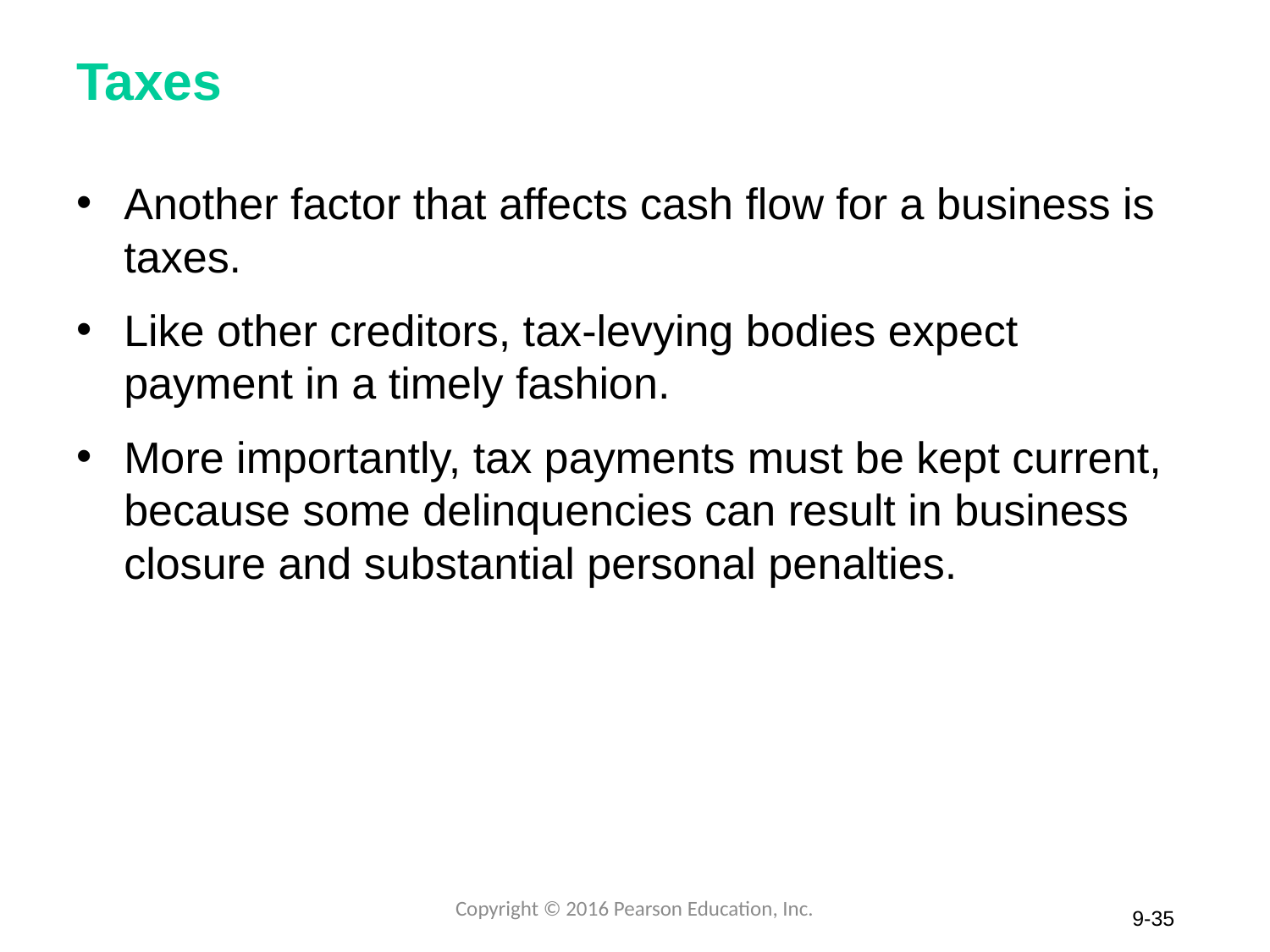

# Taxes
Another factor that affects cash flow for a business is taxes.

Like other creditors, tax-levying bodies expect payment in a timely fashion.

More importantly, tax payments must be kept current, because some delinquencies can result in business closure and substantial personal penalties.
Copyright © 2016 Pearson Education, Inc.